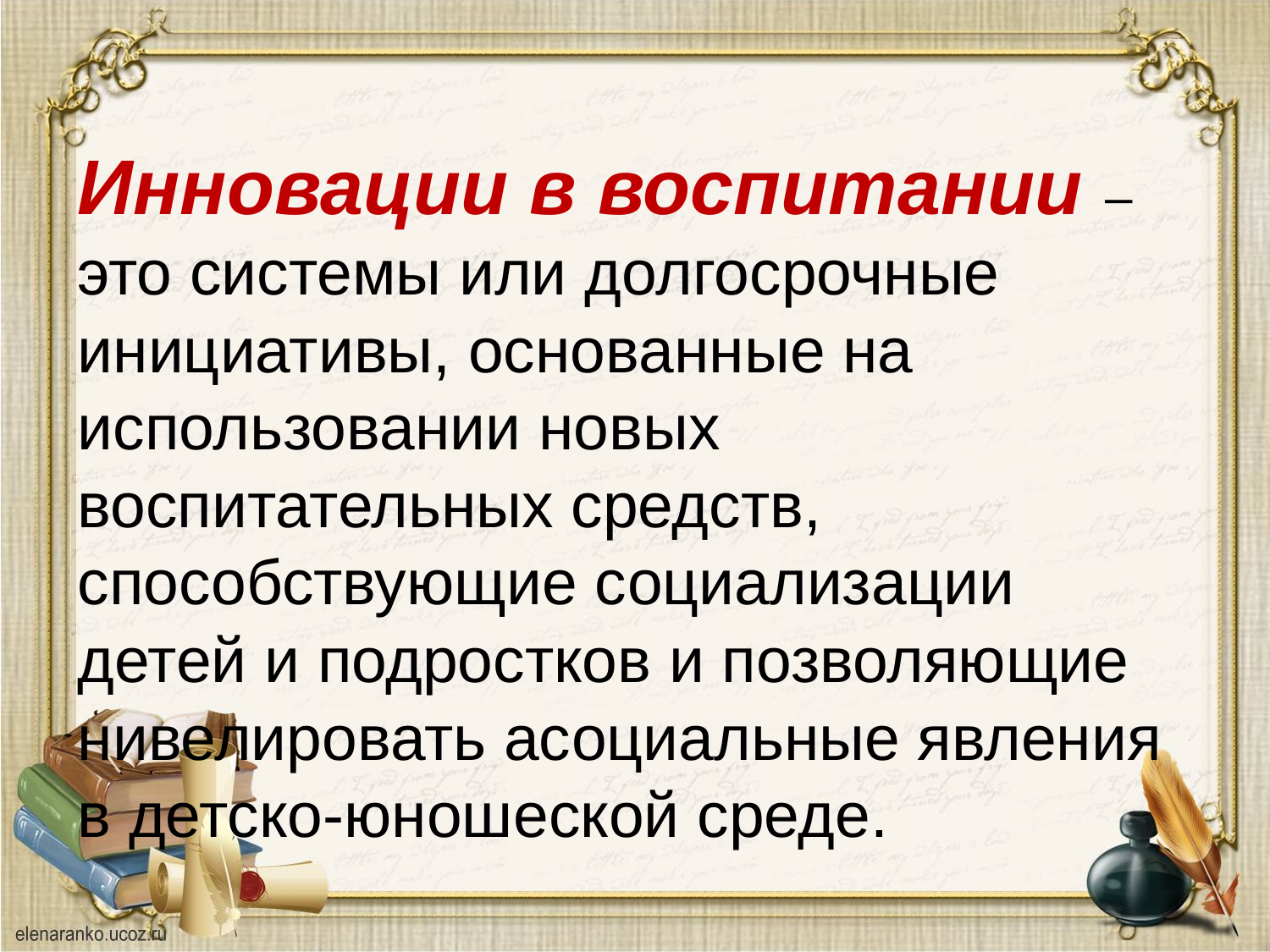

Инновации в воспитании – это системы или долгосрочные инициативы, основанные на использовании новых воспитательных средств, способствующие социализации детей и подростков и позволяющие нивелировать асоциальные явления в детско-юношеской среде.